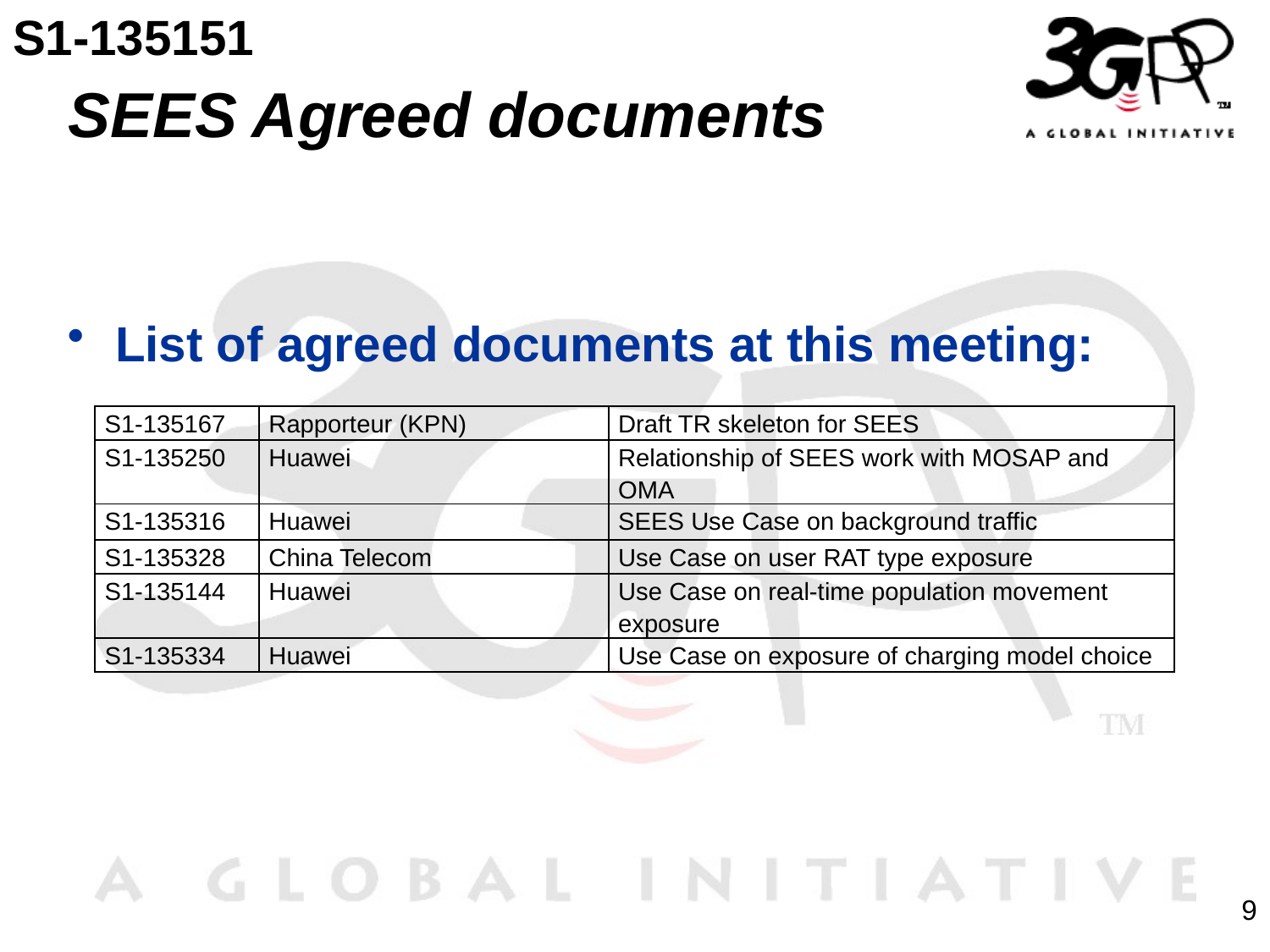

S1-135151
# SEES Agreed documents

List of agreed documents at this meeting:

| S1-135167 | Rapporteur (KPN) | Draft TR skeleton for SEES |
| --- | --- | --- |
| S1-135250 | Huawei | Relationship of SEES work with MOSAP and OMA |
| S1-135316 | Huawei | SEES Use Case on background traffic |
| S1-135328 | China Telecom | Use Case on user RAT type exposure |
| S1-135144 | Huawei | Use Case on real-time population movement exposure |
| S1-135334 | Huawei | Use Case on exposure of charging model choice |
9